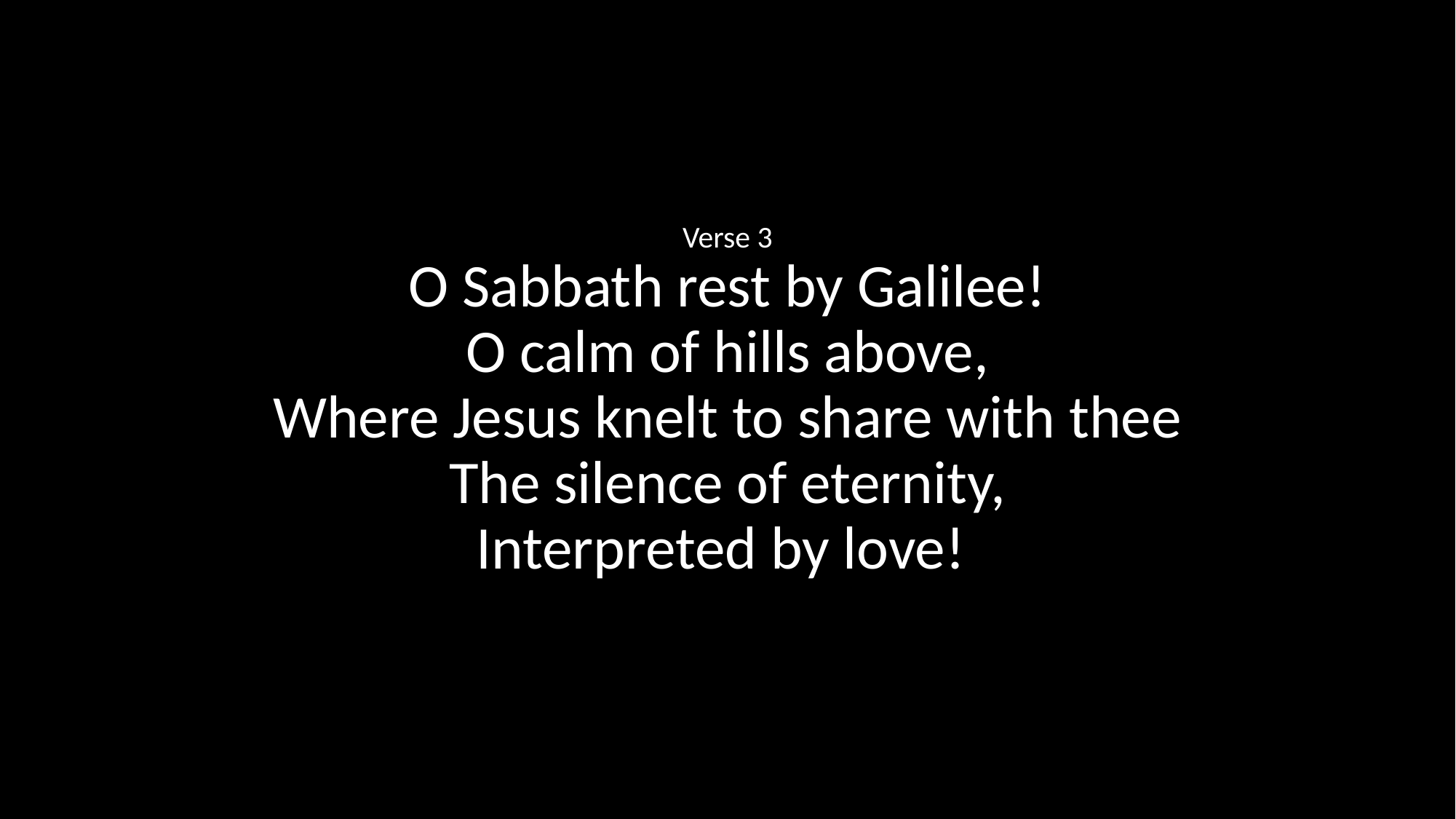

Verse 3
O Sabbath rest by Galilee!
O calm of hills above,
Where Jesus knelt to share with thee
The silence of eternity,
Interpreted by love!